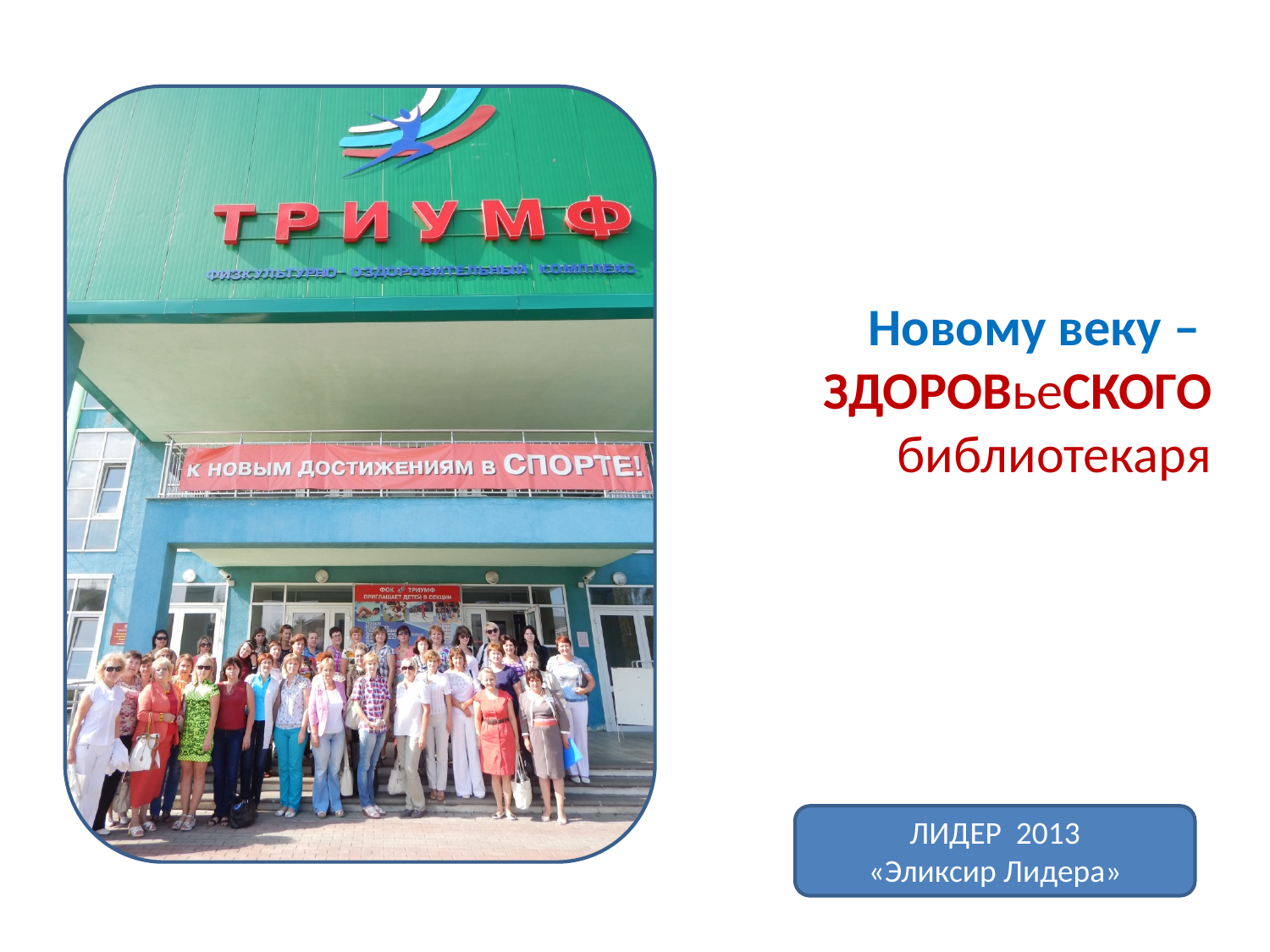

# Новому веку – ЗДОРОВьеСКОГО библиотекаря

ЛИДЕР  2013
«Эликсир Лидера»